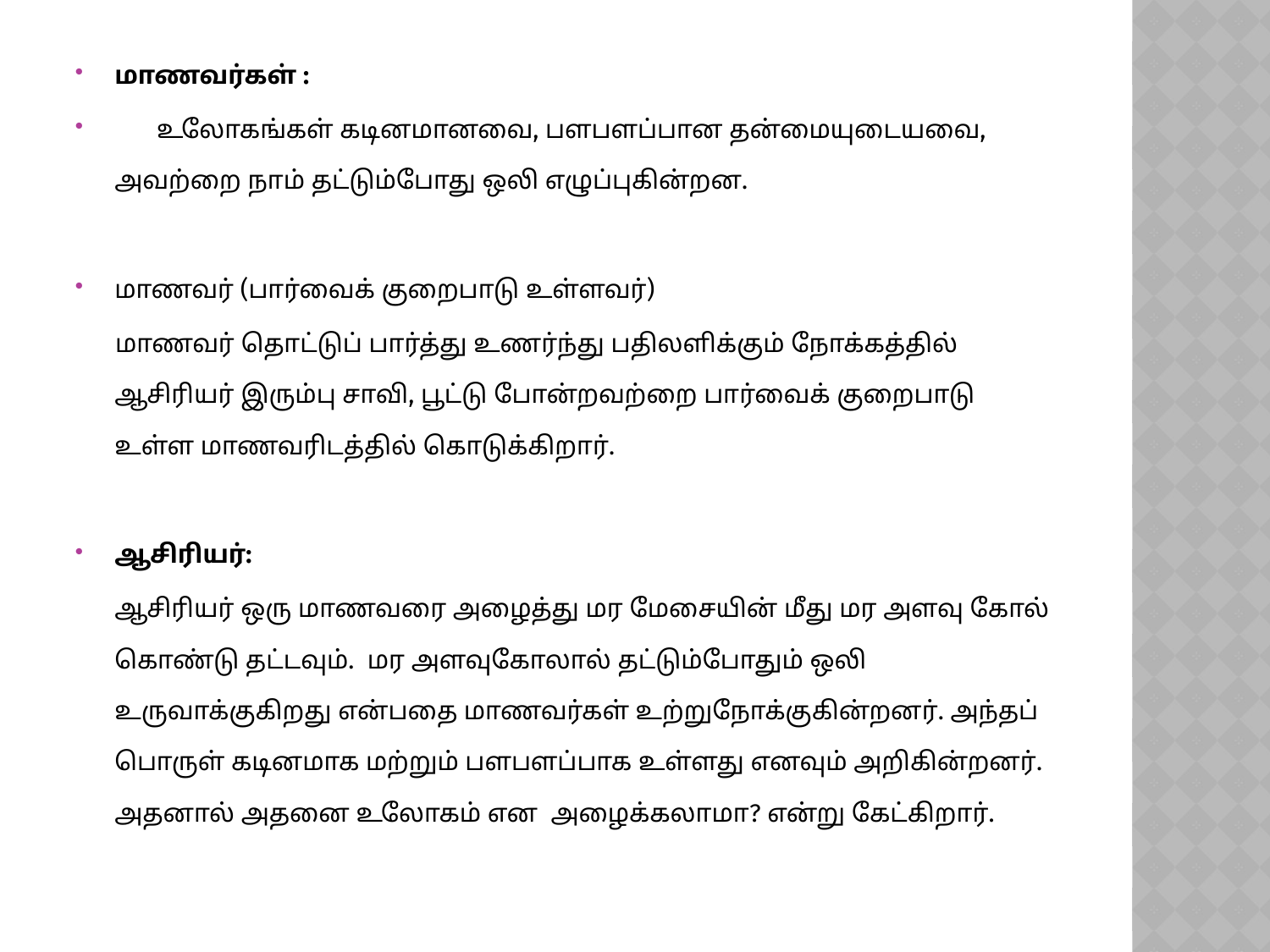

மாணவர்கள் :
	உலோகங்கள் கடினமானவை, பளபளப்பான தன்மையுடையவை, அவற்றை நாம் தட்டும்போது ஒலி எழுப்புகின்றன.

மாணவர் (பார்வைக் குறைபாடு உள்ளவர்)
      மாணவர் தொட்டுப் பார்த்து உணர்ந்து பதிலளிக்கும் நோக்கத்தில் ஆசிரியர் இரும்பு சாவி, பூட்டு போன்றவற்றை பார்வைக் குறைபாடு உள்ள மாணவரிடத்தில் கொடுக்கிறார்.

ஆசிரியர்:
	ஆசிரியர் ஒரு மாணவரை அழைத்து மர மேசையின் மீது மர அளவு கோல் கொண்டு தட்டவும்.  மர அளவுகோலால் தட்டும்போதும் ஒலி உருவாக்குகிறது என்பதை மாணவர்கள் உற்றுநோக்குகின்றனர். அந்தப் பொருள் கடினமாக மற்றும் பளபளப்பாக உள்ளது எனவும் அறிகின்றனர். அதனால் அதனை உலோகம் என  அழைக்கலாமா? என்று கேட்கிறார்.